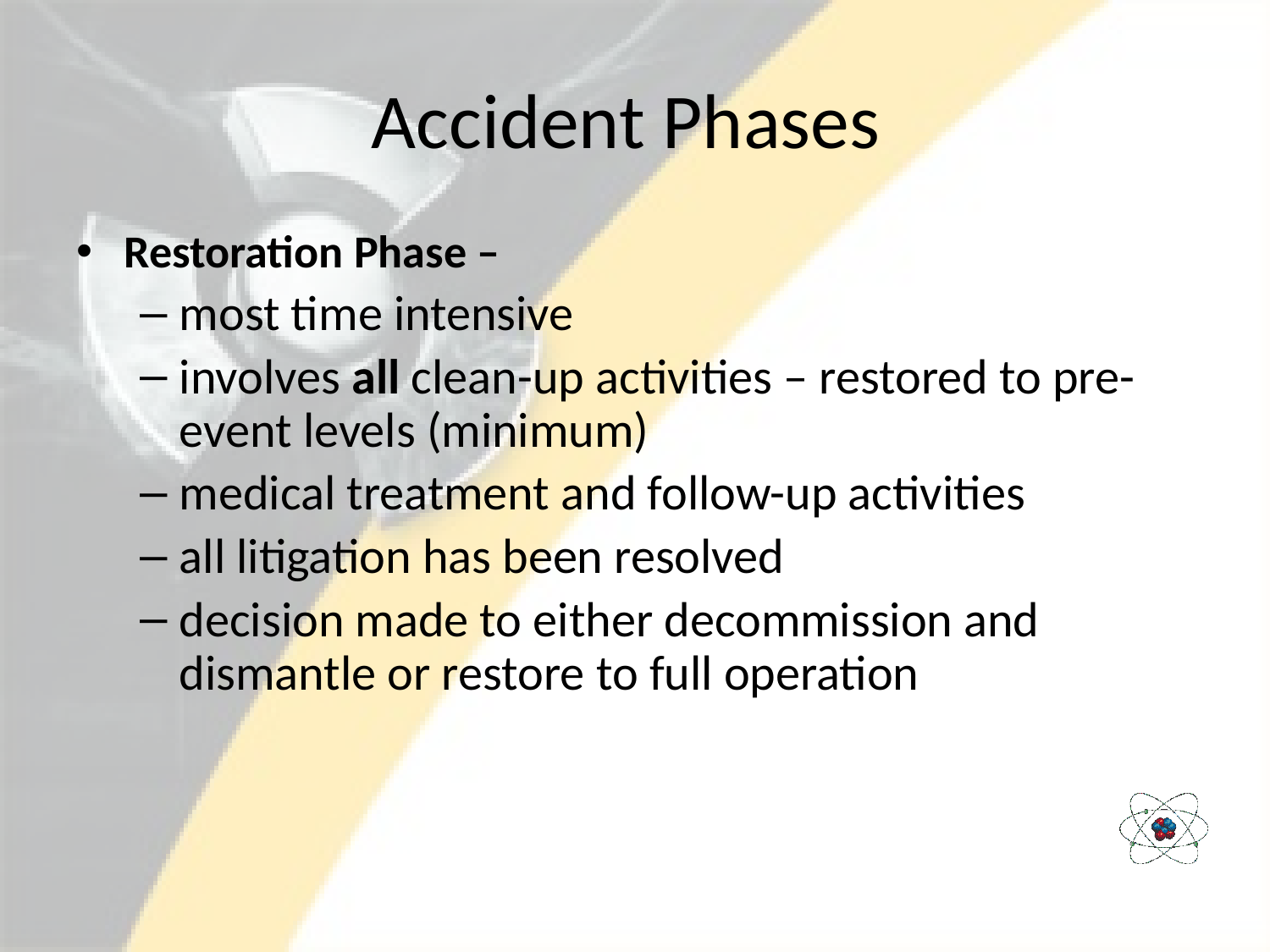

# Accident Phases
Restoration Phase –
most time intensive
involves all clean-up activities – restored to pre-event levels (minimum)
medical treatment and follow-up activities
all litigation has been resolved
decision made to either decommission and dismantle or restore to full operation